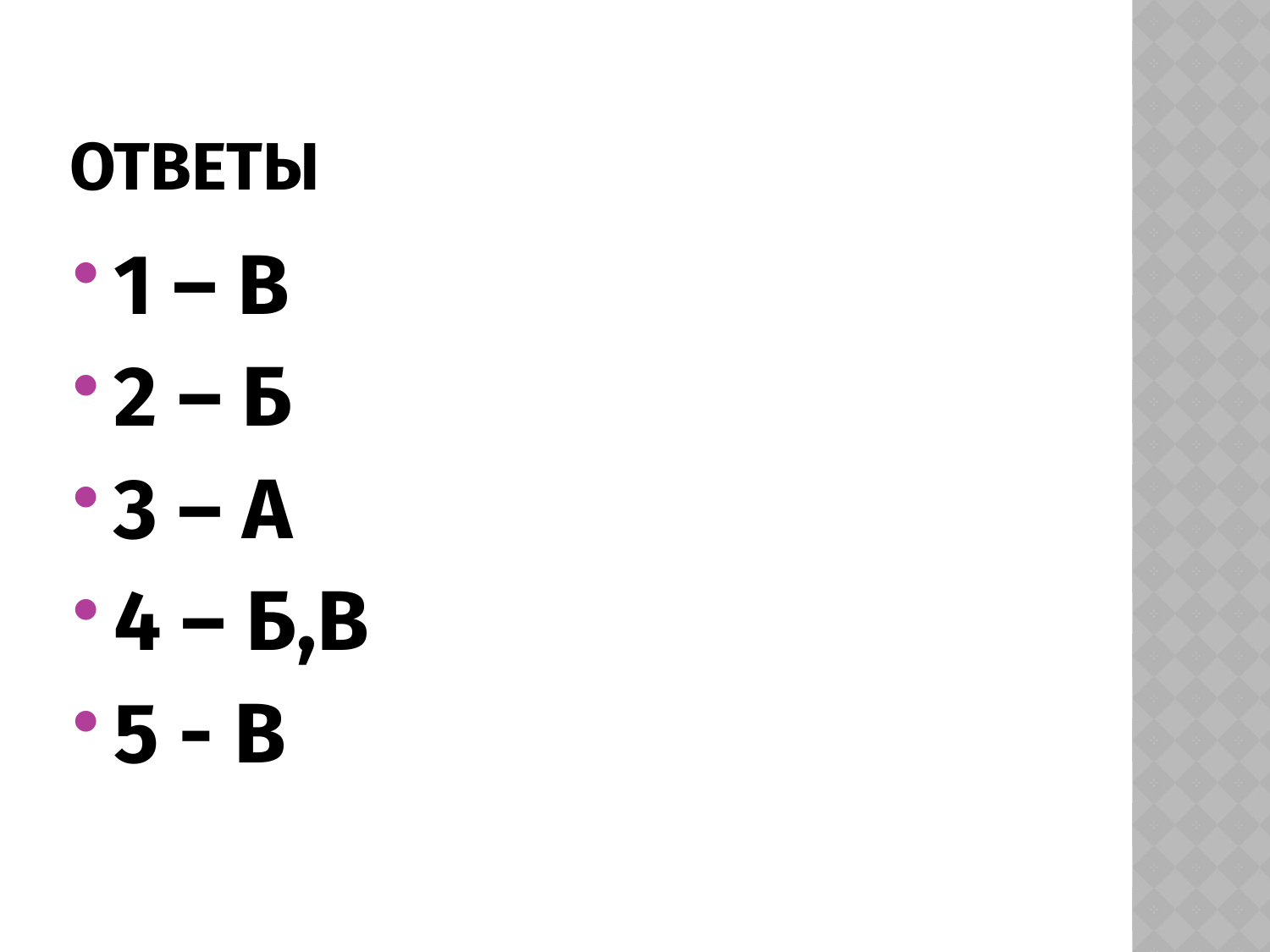

# Ответы
1 – В
2 – Б
3 – А
4 – Б,В
5 - В